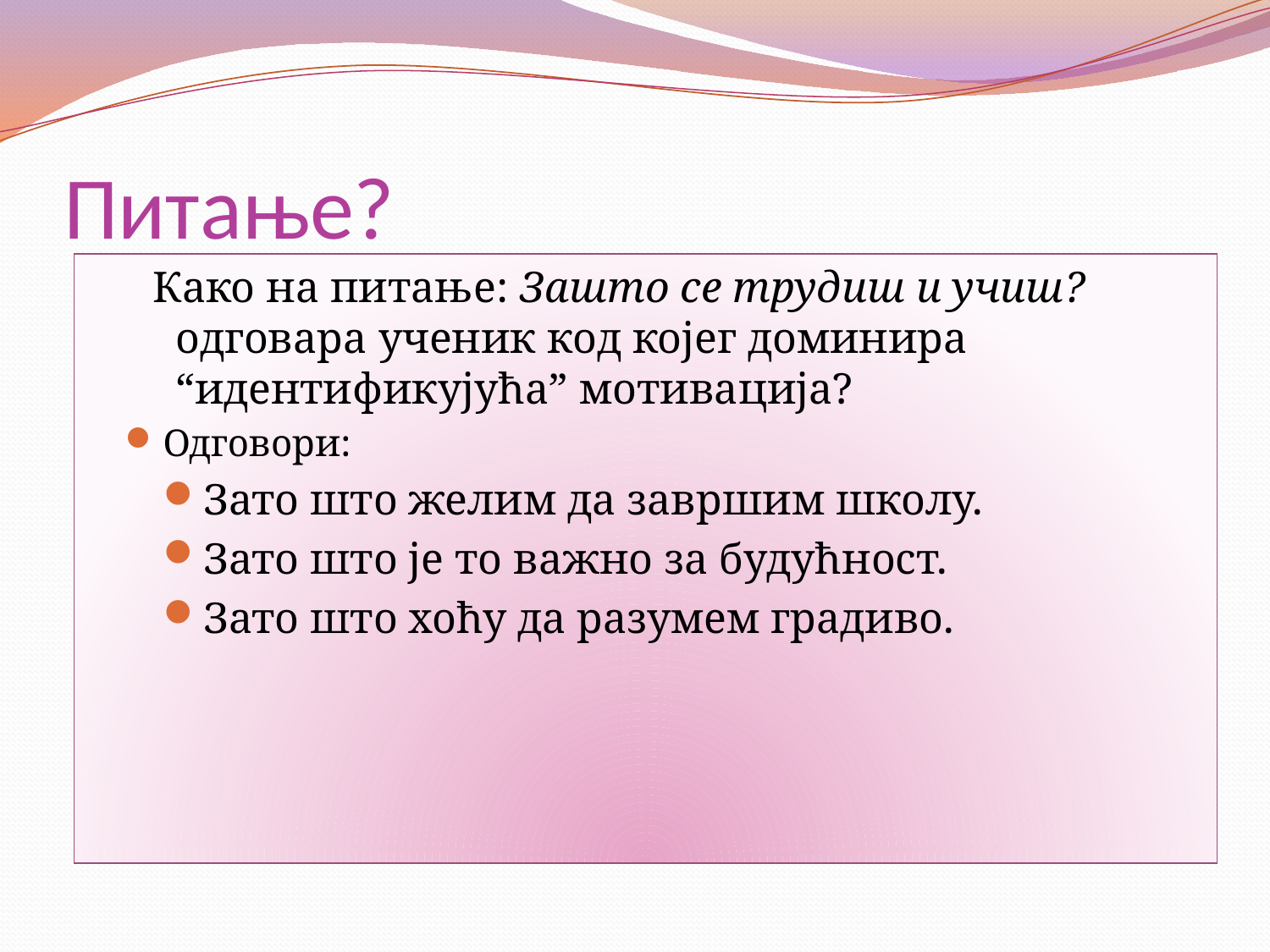

# Питање?
 Како на питање: Зашто се трудиш и учиш? одговара ученик код којег доминира “идентификујућа” мотивација?
Одговори:
Зато што желим да завршим школу.
Зато што је то важно за будућност.
Зато што хоћу да разумем градиво.